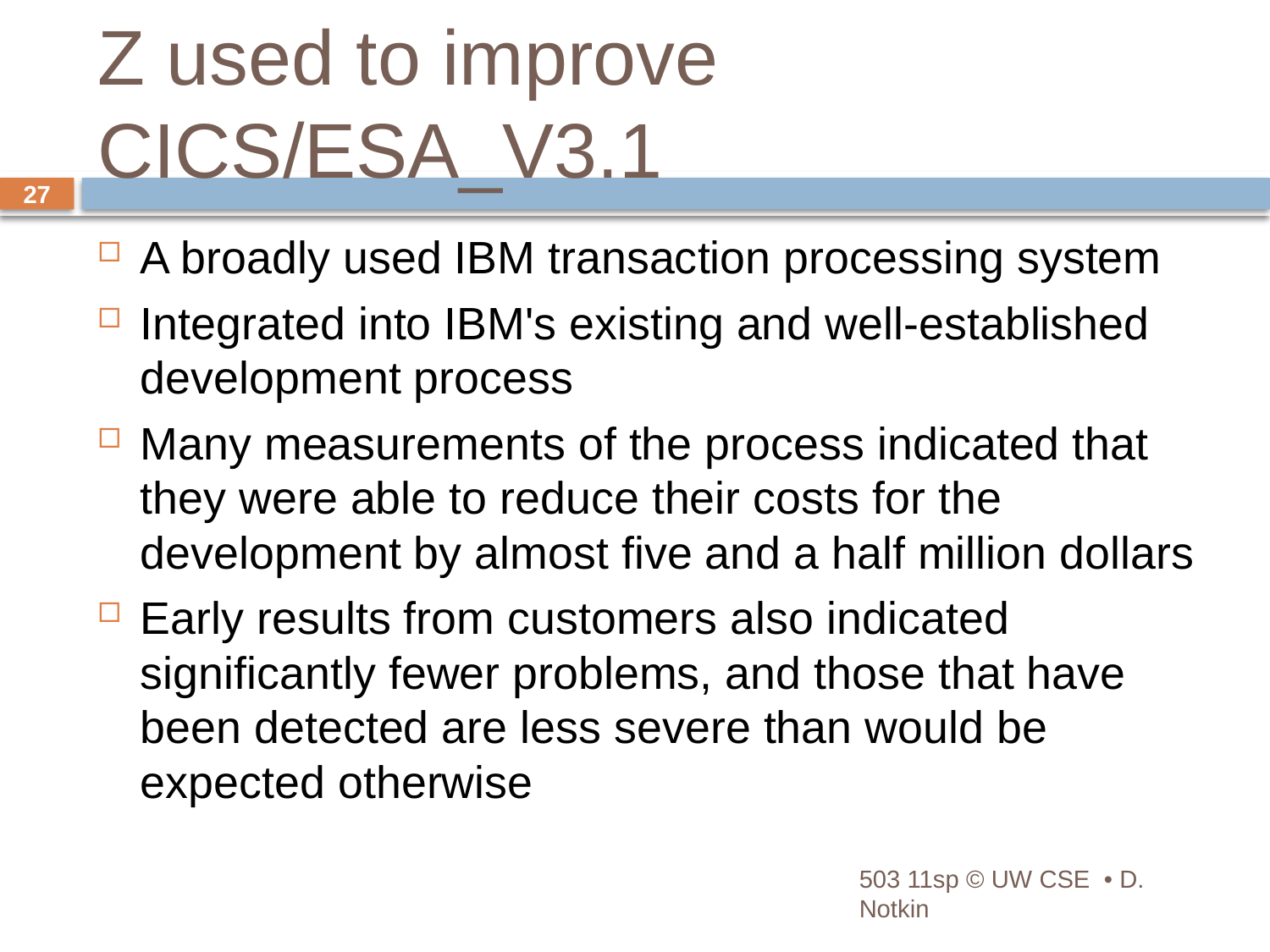

# Z used to improve CICS/ESA_V3.1
27
A broadly used IBM transaction processing system
Integrated into IBM's existing and well-established development process
Many measurements of the process indicated that they were able to reduce their costs for the development by almost five and a half million dollars
Early results from customers also indicated significantly fewer problems, and those that have been detected are less severe than would be expected otherwise
503 11sp © UW CSE  • D. Notkin